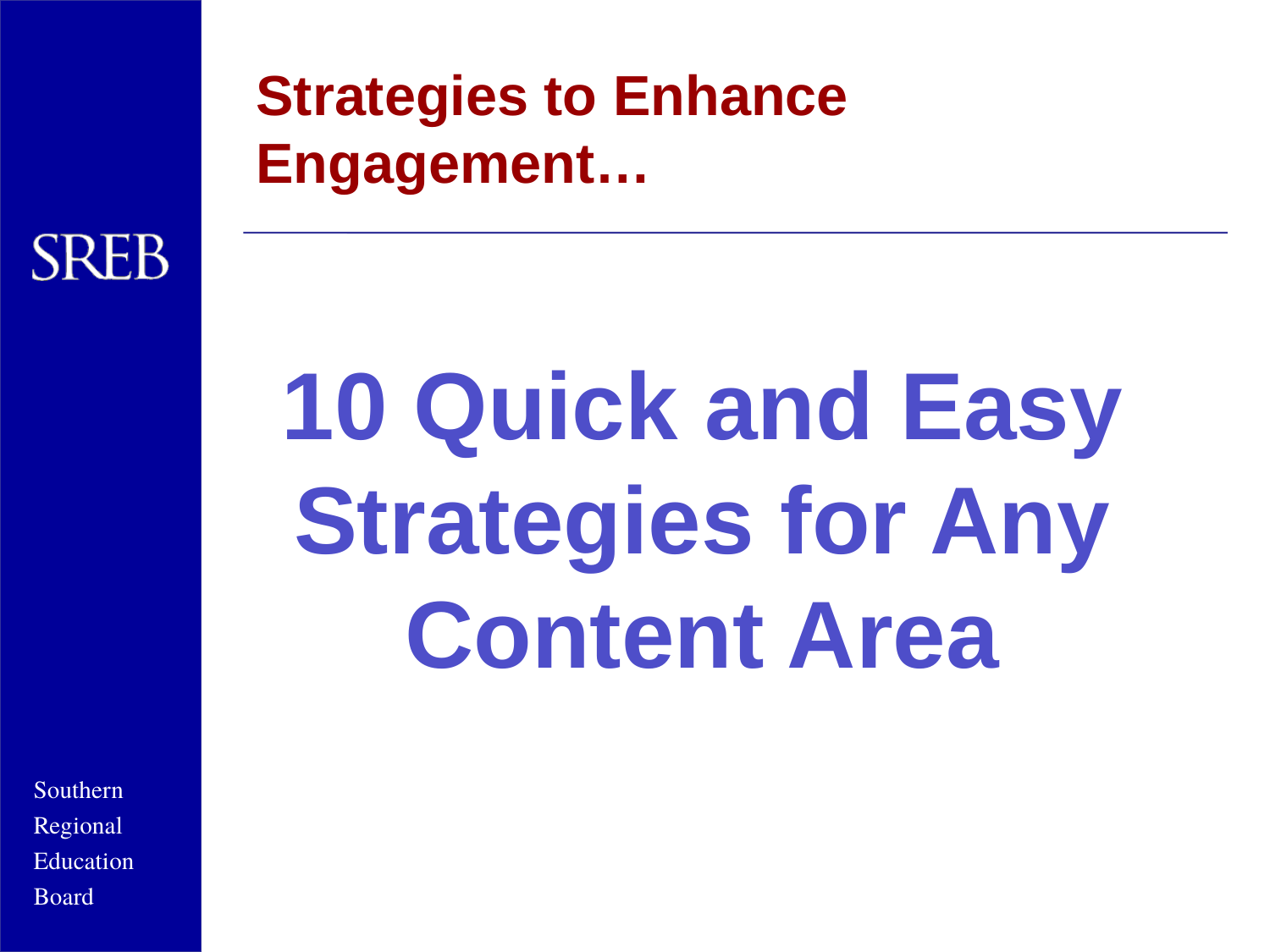

# Strategies to Enhance Engagement…
10 Quick and Easy
Strategies for Any
Content Area